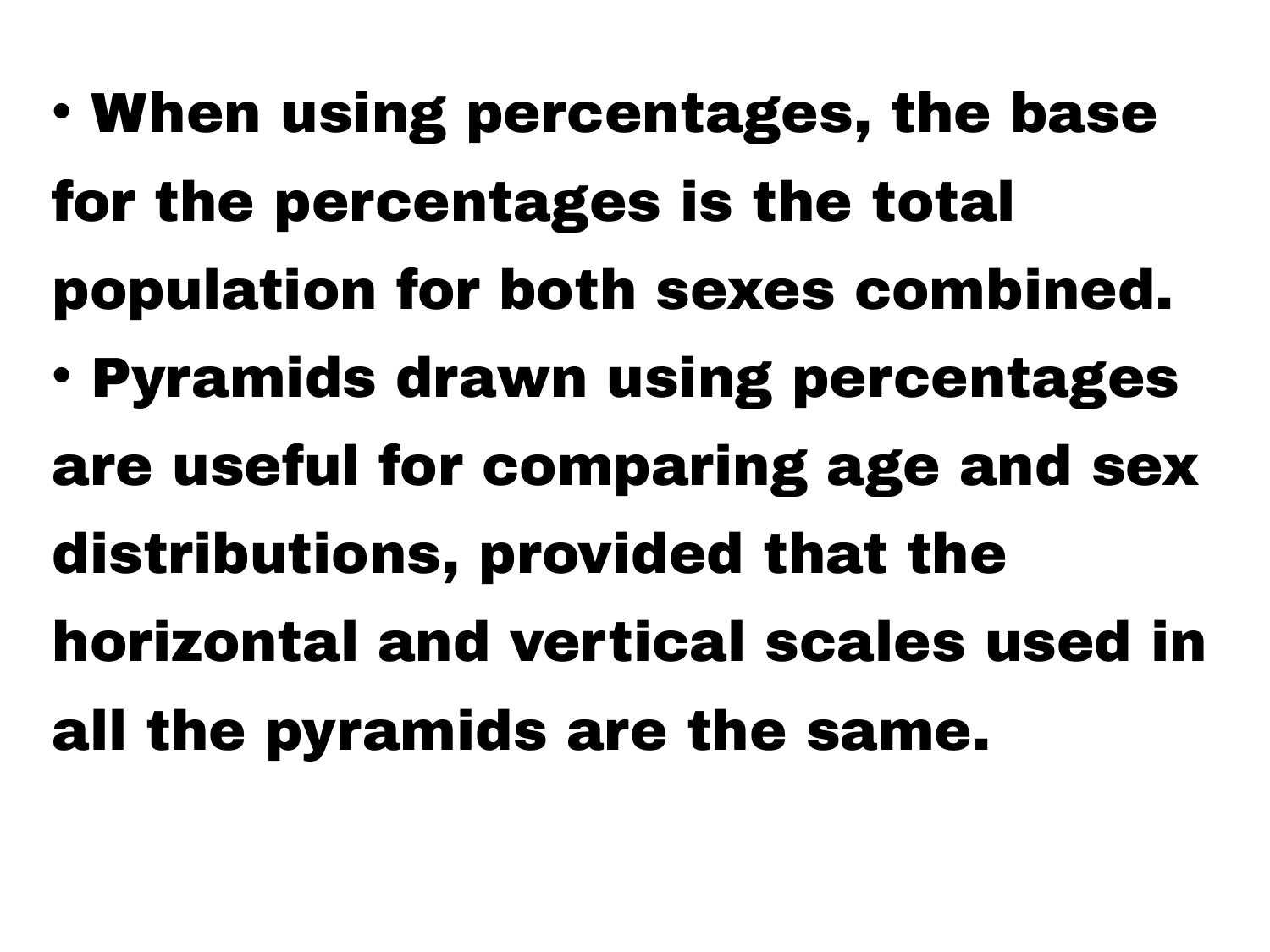

When using percentages, the base for the percentages is the total population for both sexes combined.
 Pyramids drawn using percentages are useful for comparing age and sex distributions, provided that the horizontal and vertical scales used in all the pyramids are the same.